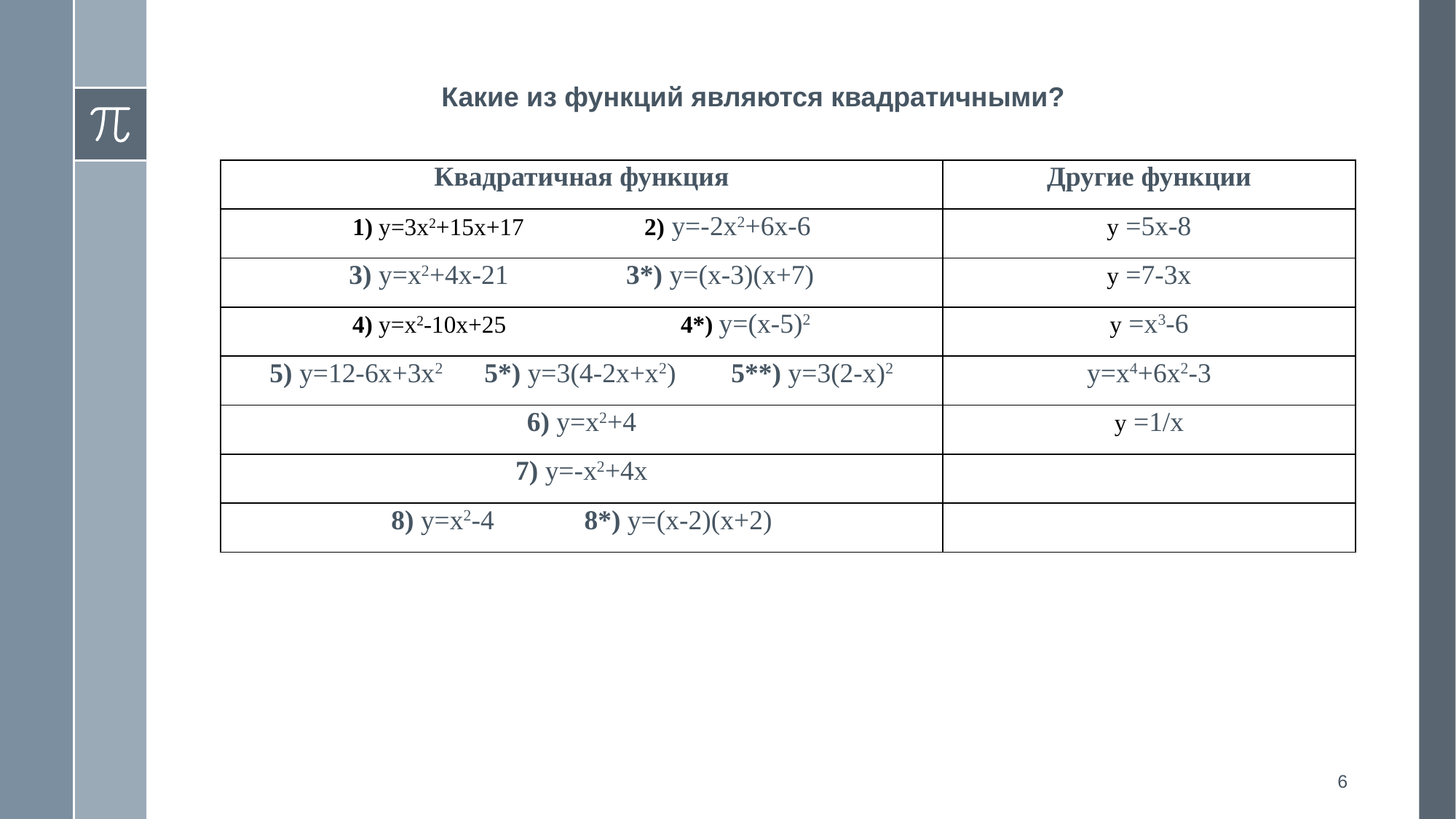

Какие из функций являются квадратичными?
| Квадратичная функция | Другие функции |
| --- | --- |
| 1) у=3х2+15х+17 2) у=-2х2+6х-6 | у =5х-8 |
| 3) у=х2+4х-21 3\*) у=(х-3)(х+7) | у =7-3х |
| 4) у=х2-10х+25 4\*) у=(х-5)2 | у =х3-6 |
| 5) у=12-6х+3х2 5\*) у=3(4-2х+х2) 5\*\*) у=3(2-х)2 | у=х4+6х2-3 |
| 6) у=х2+4 | у =1/х |
| 7) у=-х2+4х |  |
| 8) у=х2-4 8\*) у=(х-2)(х+2) |  |
6